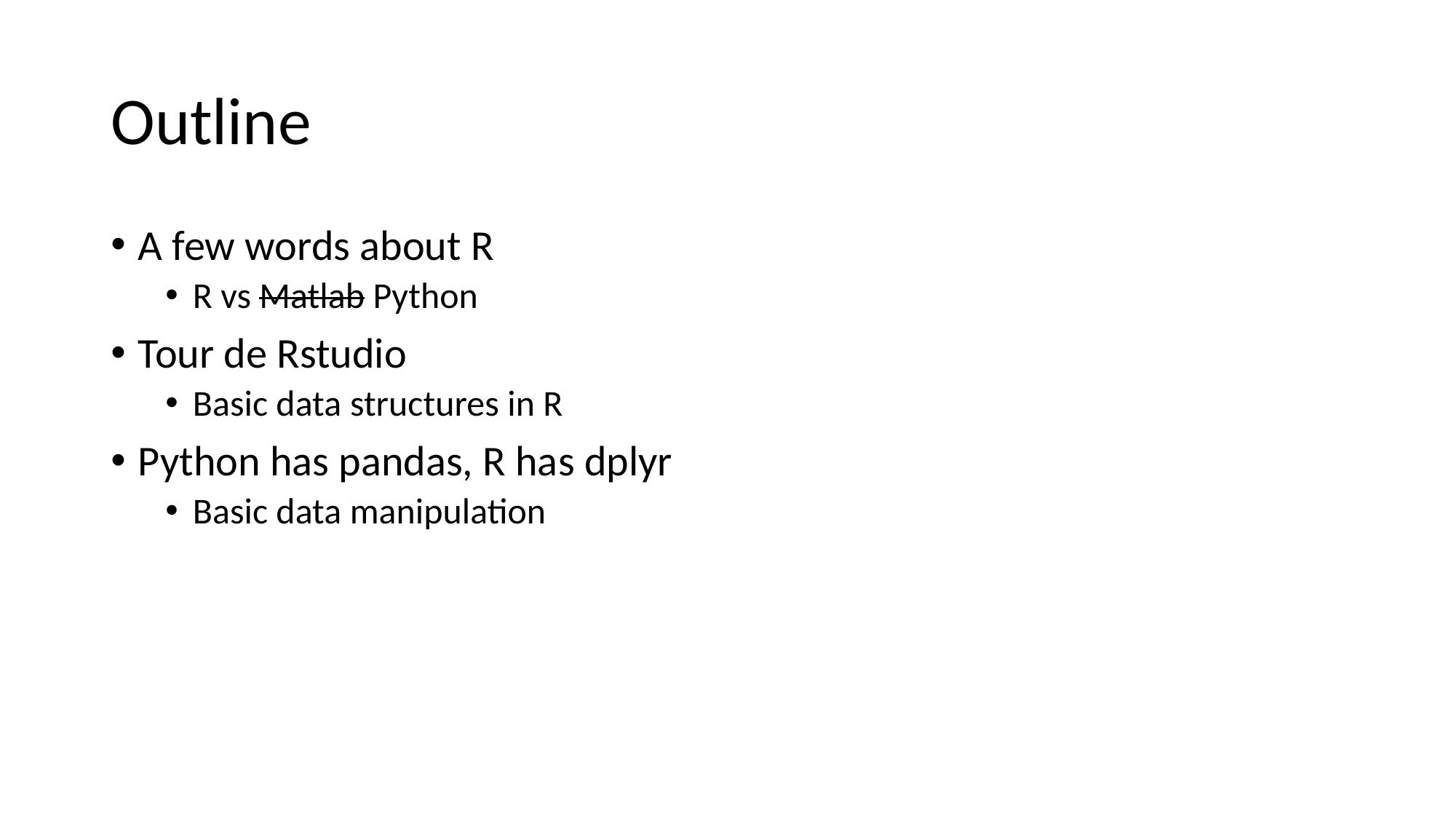

# Outline
A few words about R
R vs Matlab Python
Tour de Rstudio
Basic data structures in R
Python has pandas, R has dplyr
Basic data manipulation